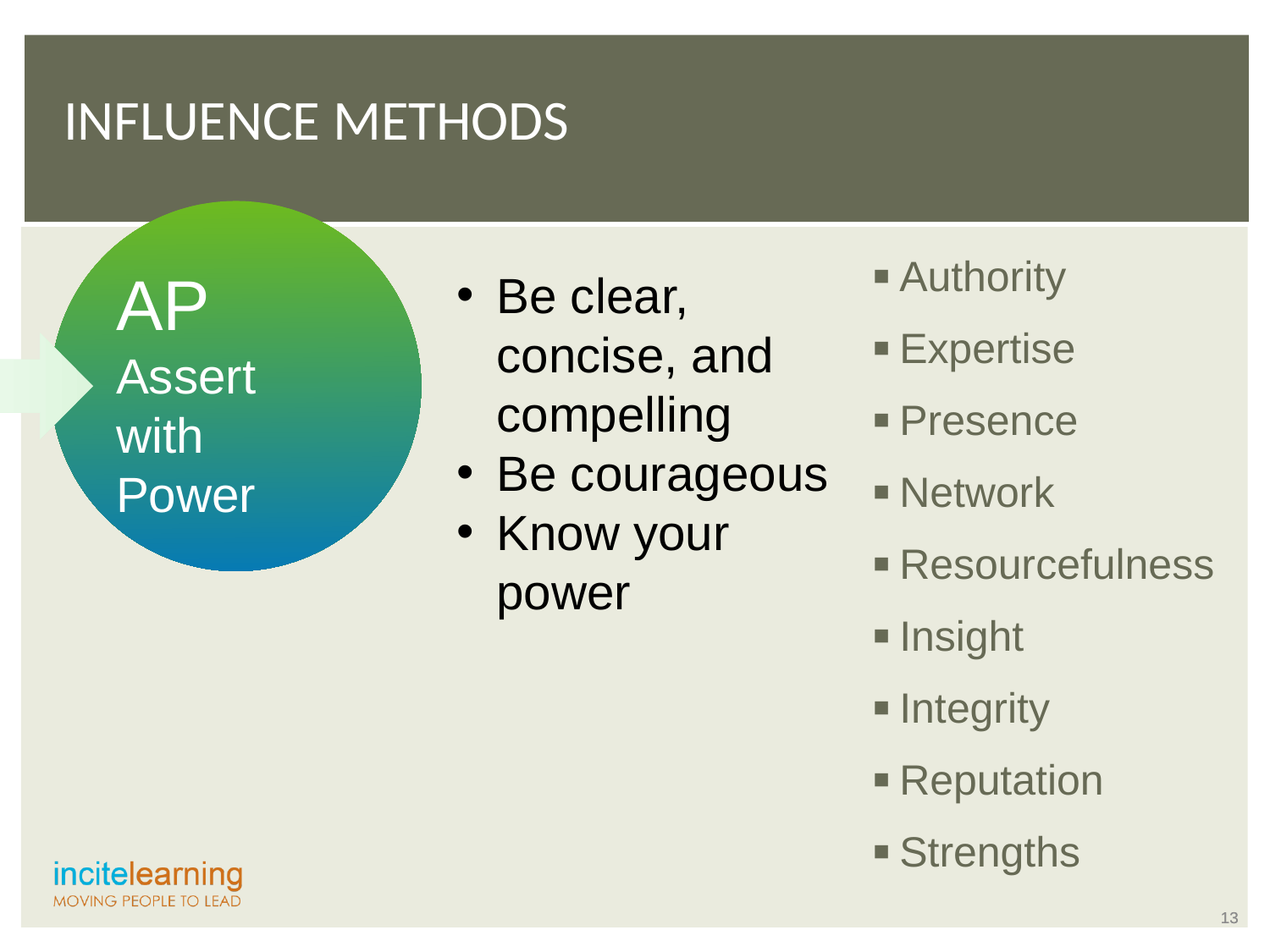

# Influence Methods

Authority
Expertise
Presence
Network
Resourcefulness
Insight
Integrity
Reputation
Strengths

AP
Assert with Power
Be clear, concise, and compelling
Be courageous
Know your power